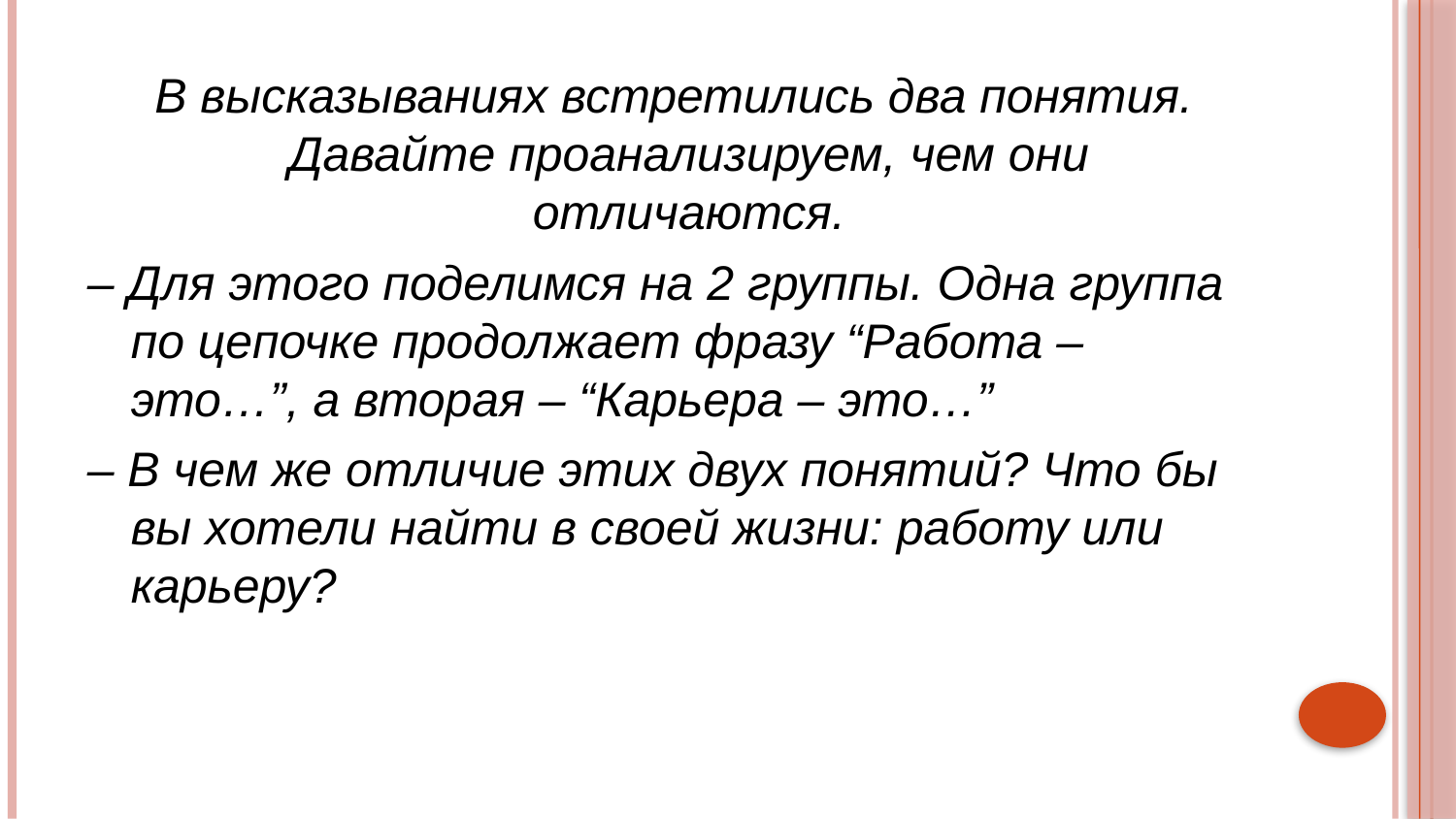

В высказываниях встретились два понятия. Давайте проанализируем, чем они отличаются.
– Для этого поделимся на 2 группы. Одна группа по цепочке продолжает фразу “Работа – это…”, а вторая – “Карьера – это…”
– В чем же отличие этих двух понятий? Что бы вы хотели найти в своей жизни: работу или карьеру?